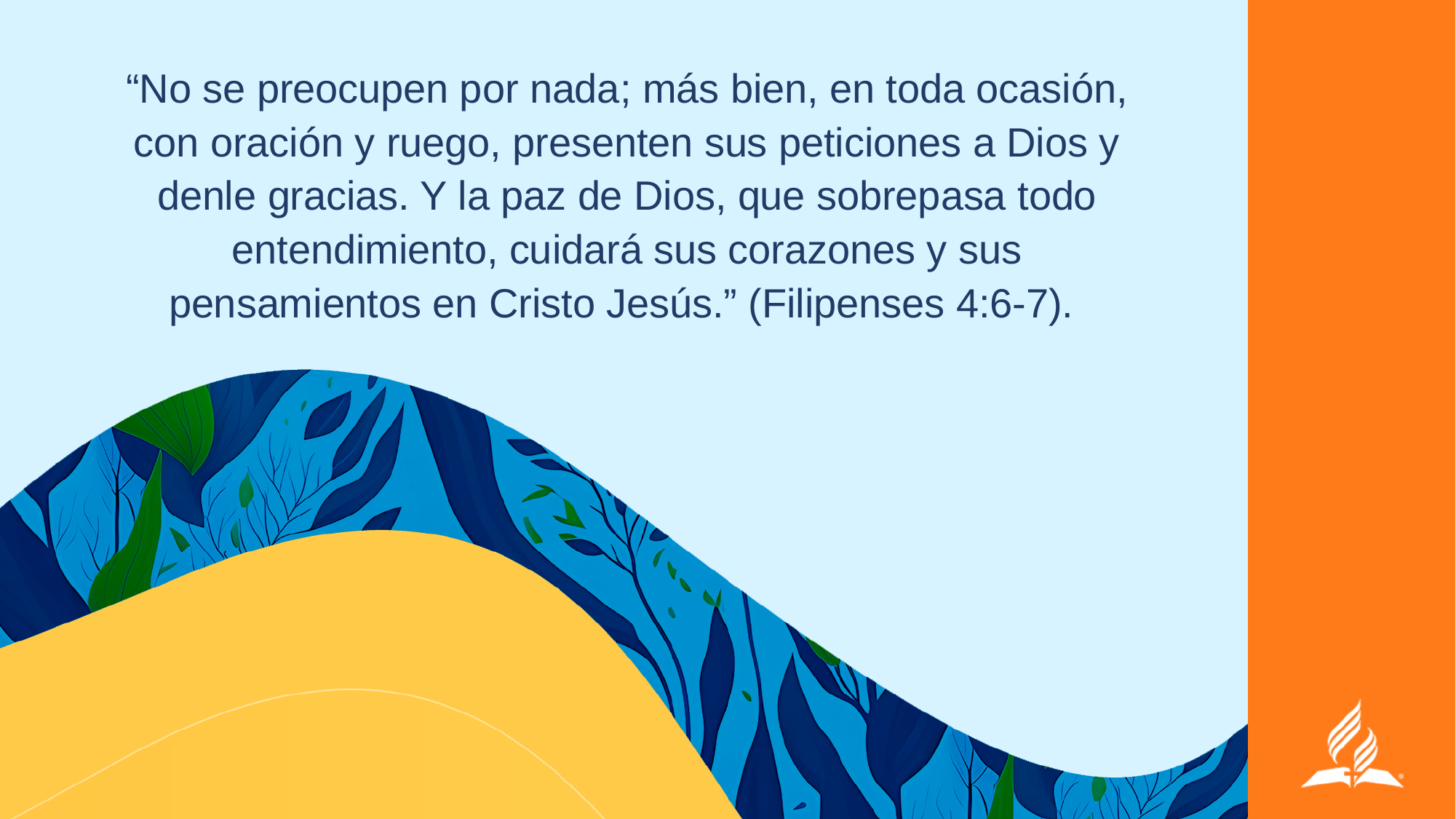

“No se preocupen por nada; más bien, en toda ocasión, con oración y ruego, presenten sus peticiones a Dios y denle gracias. Y la paz de Dios, que sobrepasa todo entendimiento, cuidará sus corazones y sus pensamientos en Cristo Jesús.” (Filipenses 4:6-7).